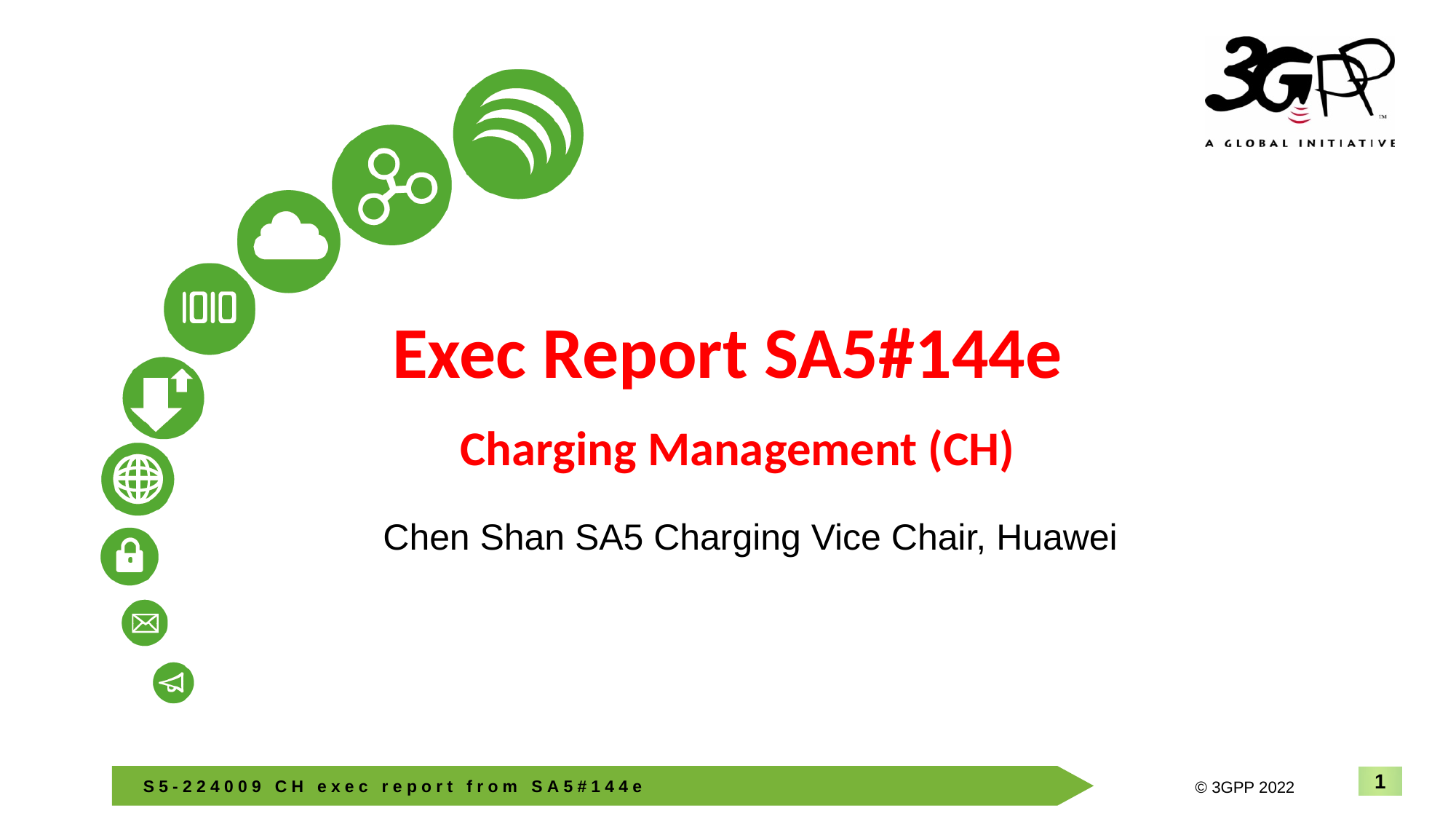

# Exec Report SA5#144e Charging Management (CH)
Chen Shan SA5 Charging Vice Chair, Huawei